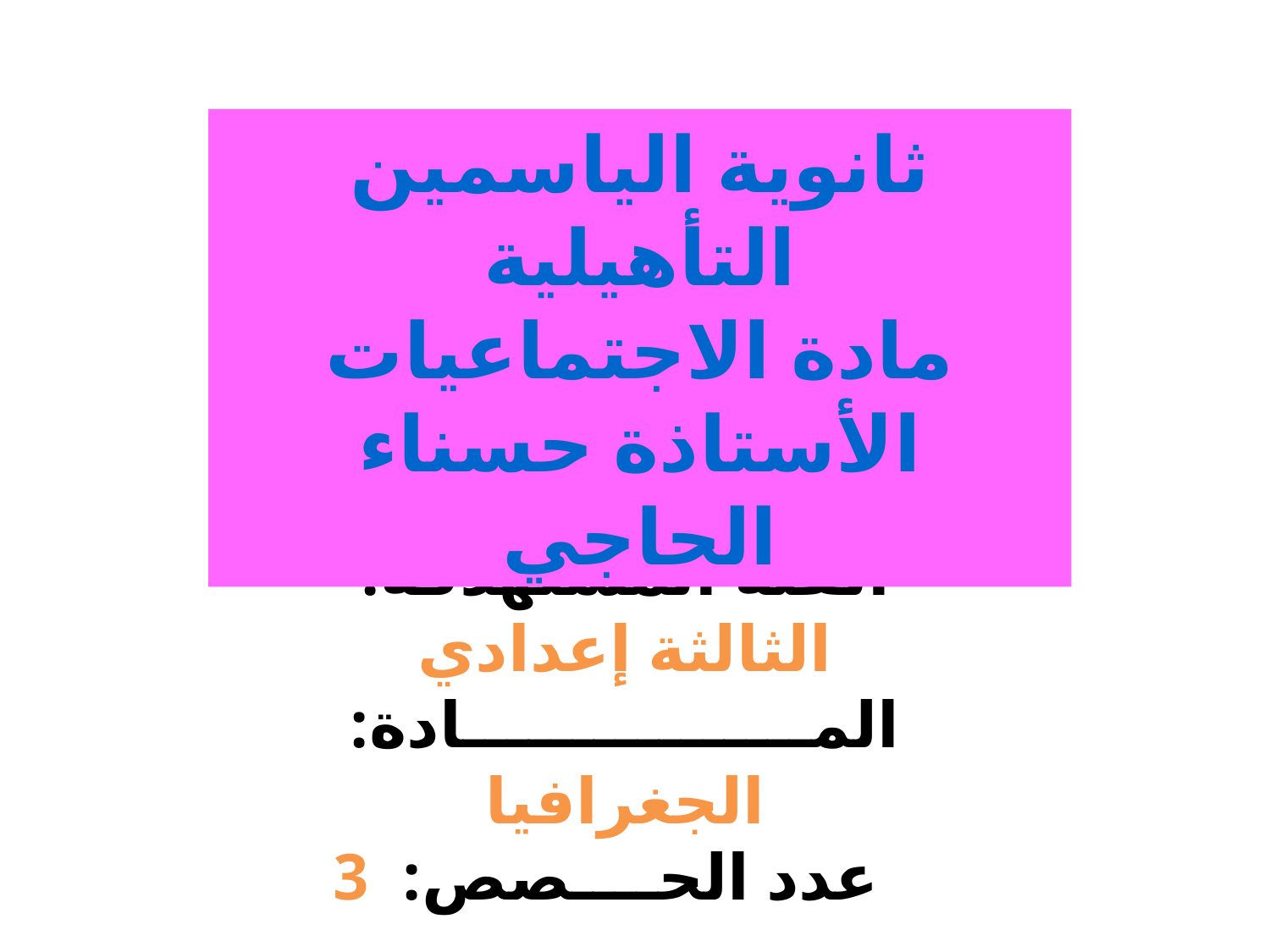

ثانوية الياسمين التأهيلية
مادة الاجتماعيات
الأستاذة حسناء الحاجي
الحرب العالمية الأولى
الفئة المستهدفة: الثالثة إعدادي
المــــــــــــــــادة: الجغرافيا
عدد الحــــصص:  3